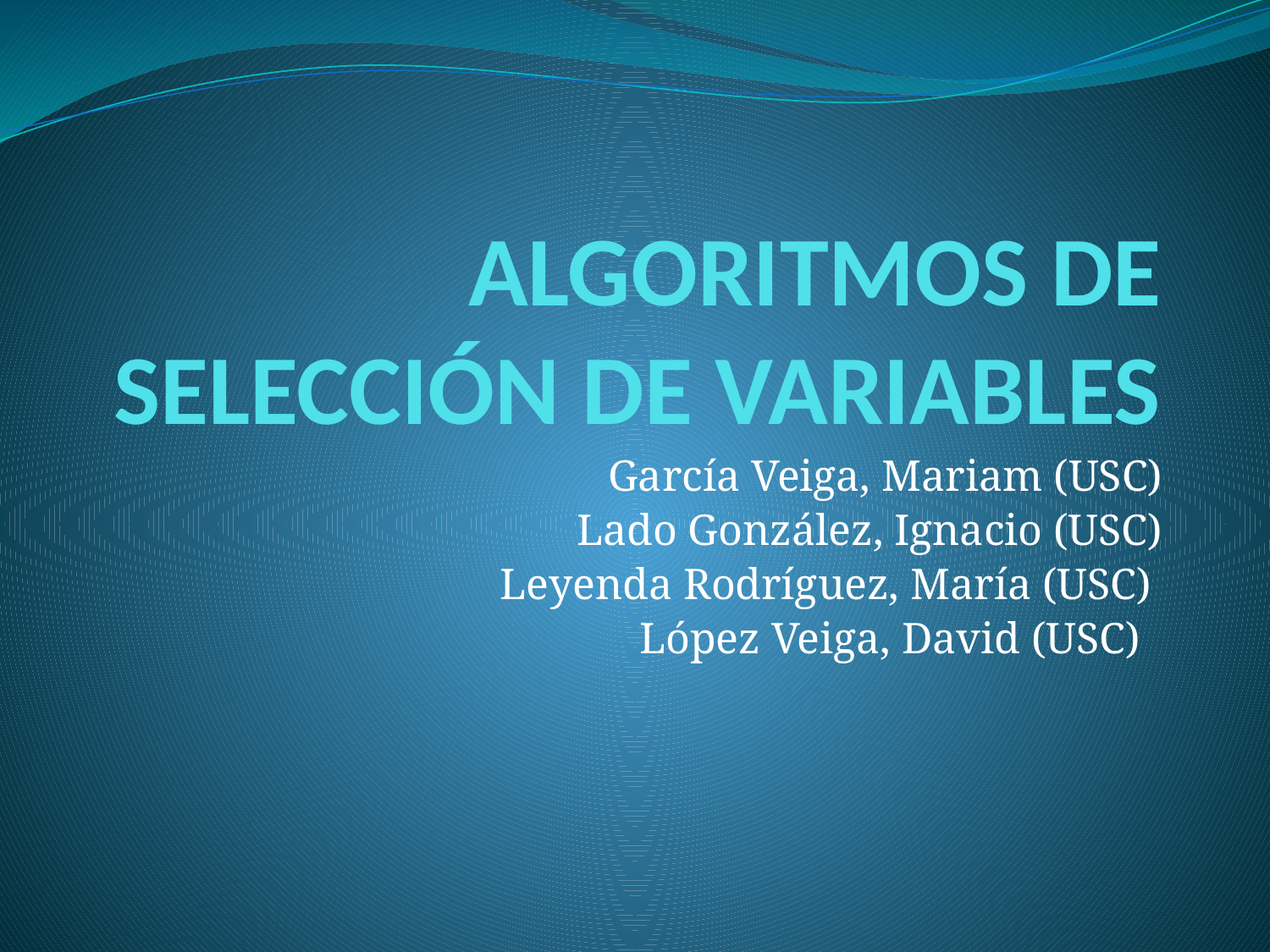

# ALGORITMOS DE SELECCIÓN DE VARIABLES
García Veiga, Mariam (USC)
 Lado González, Ignacio (USC)
Leyenda Rodríguez, María (USC)
López Veiga, David (USC)